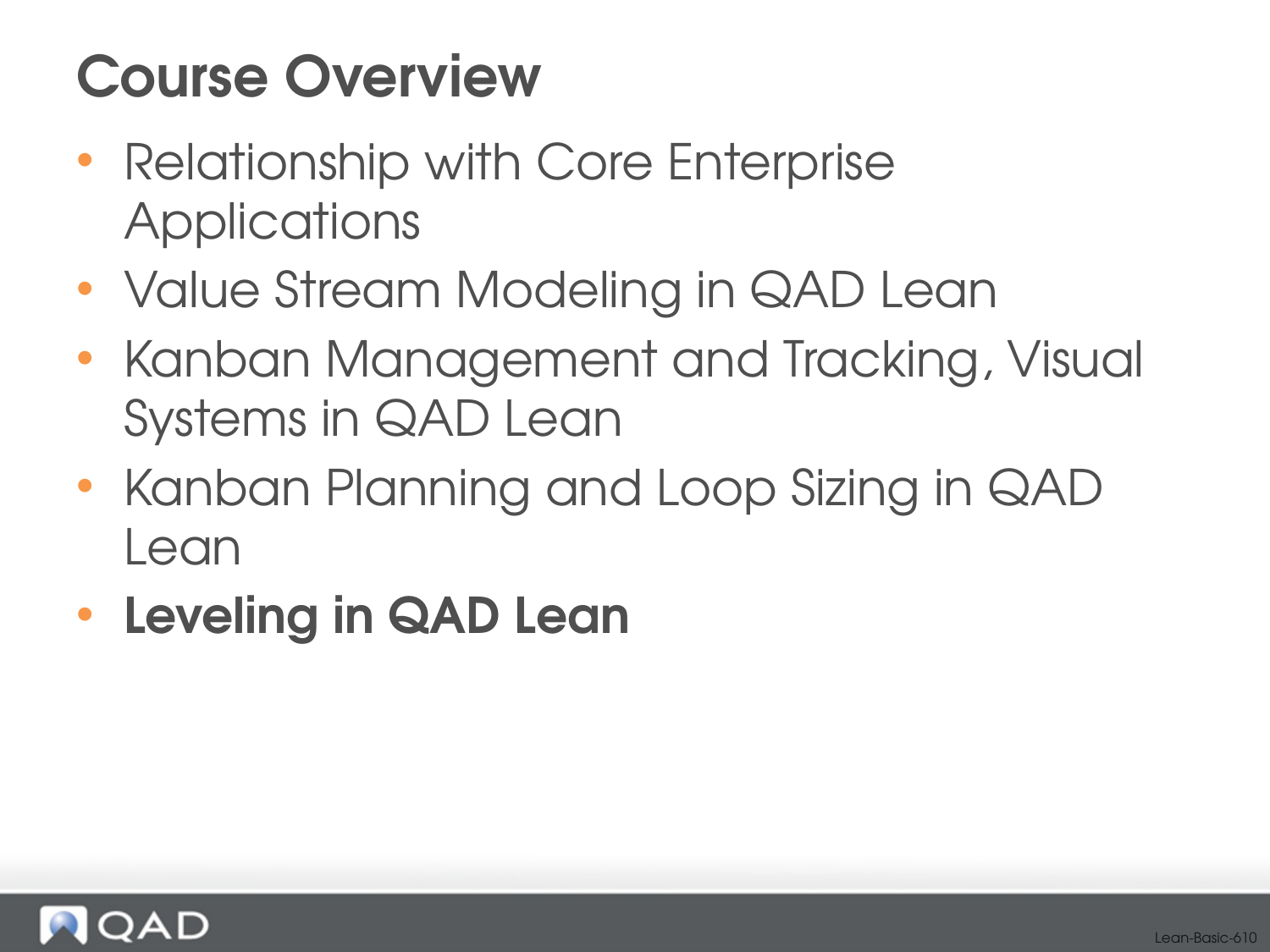

# Course Overview
Relationship with Core Enterprise Applications
Value Stream Modeling in QAD Lean
Kanban Management and Tracking, Visual Systems in QAD Lean
Kanban Planning and Loop Sizing in QAD Lean
Leveling in QAD Lean
Lean-Basic-610